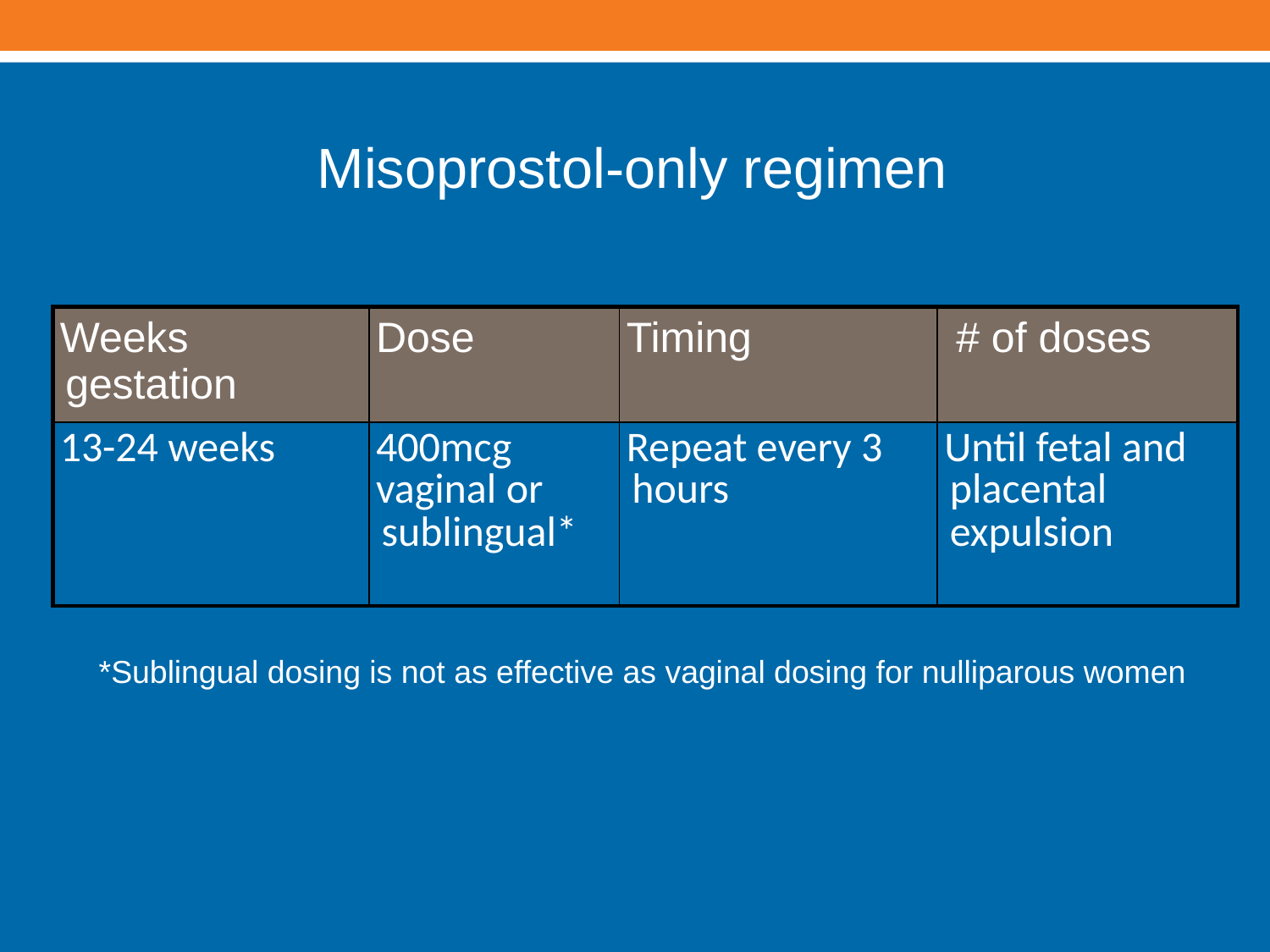

Misoprostol-only regimen
| Weeks gestation | Dose | Timing | # of doses |
| --- | --- | --- | --- |
| 13-24 weeks | 400mcg vaginal or sublingual\* | Repeat every 3 hours | Until fetal and placental expulsion |
*Sublingual dosing is not as effective as vaginal dosing for nulliparous women